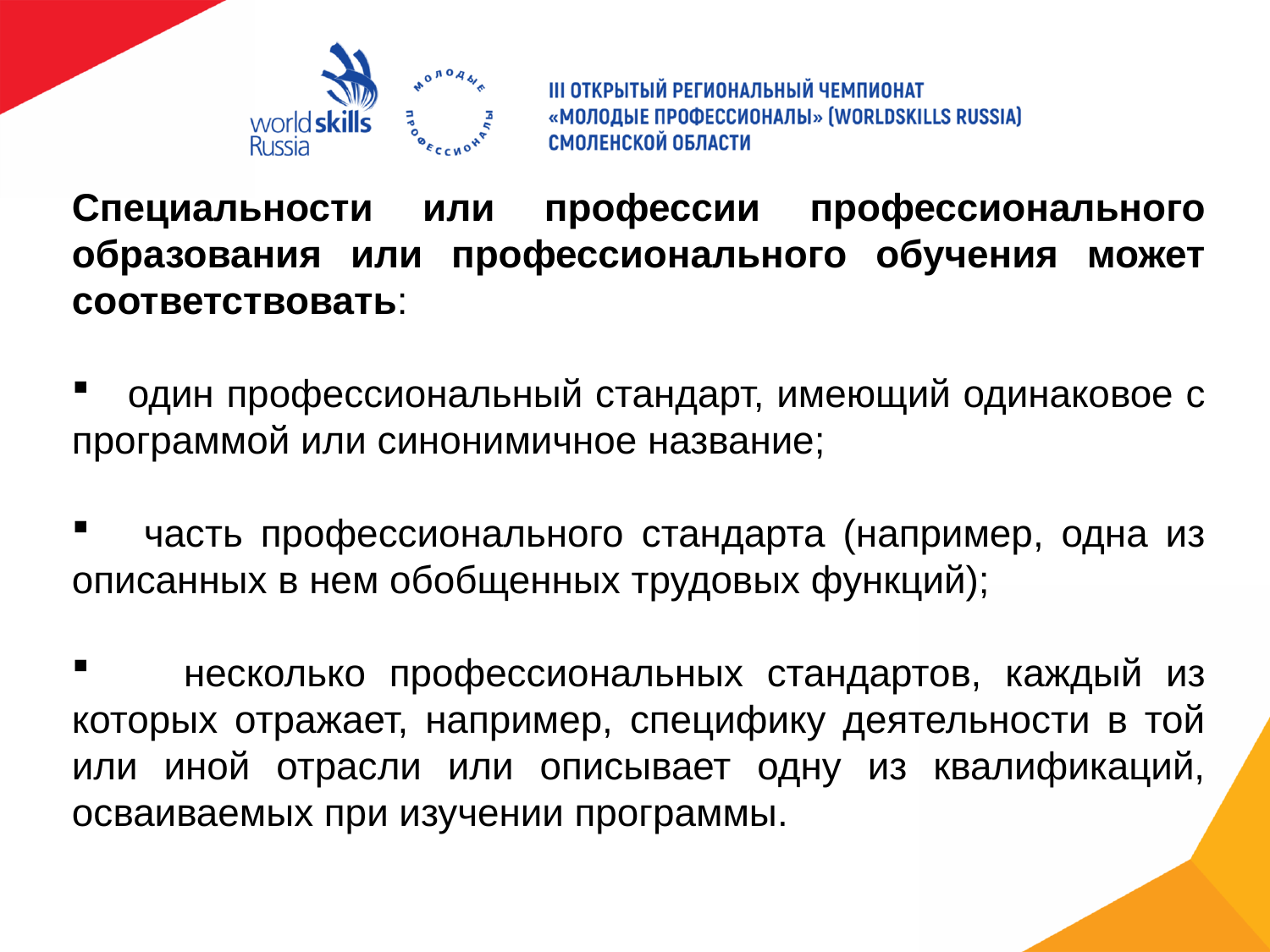

Специальности или профессии профессионального образования или профессионального обучения может соответствовать:

   один профессиональный стандарт, имеющий одинаковое с программой или синонимичное название;

   часть профессионального стандарта (например, одна из описанных в нем обобщенных трудовых функций);

    несколько профессиональных стандартов, каждый из которых отражает, например, специфику деятельности в той или иной отрасли или описывает одну из квалификаций, осваиваемых при изучении программы.